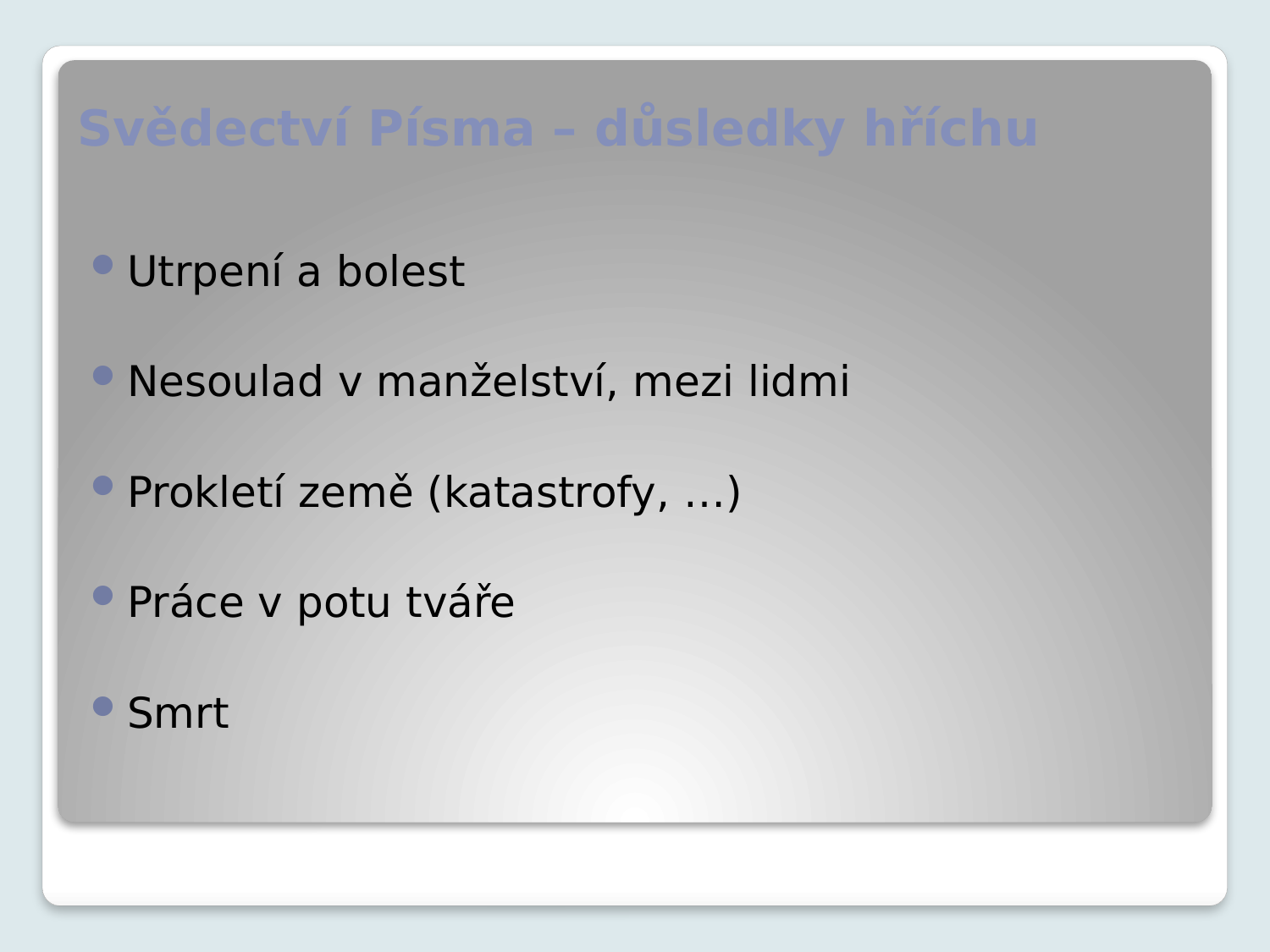

# Svědectví Písma – důsledky hříchu

Utrpení a bolest

Nesoulad v manželství, mezi lidmi

Prokletí země (katastrofy, …)

Práce v potu tváře

Smrt